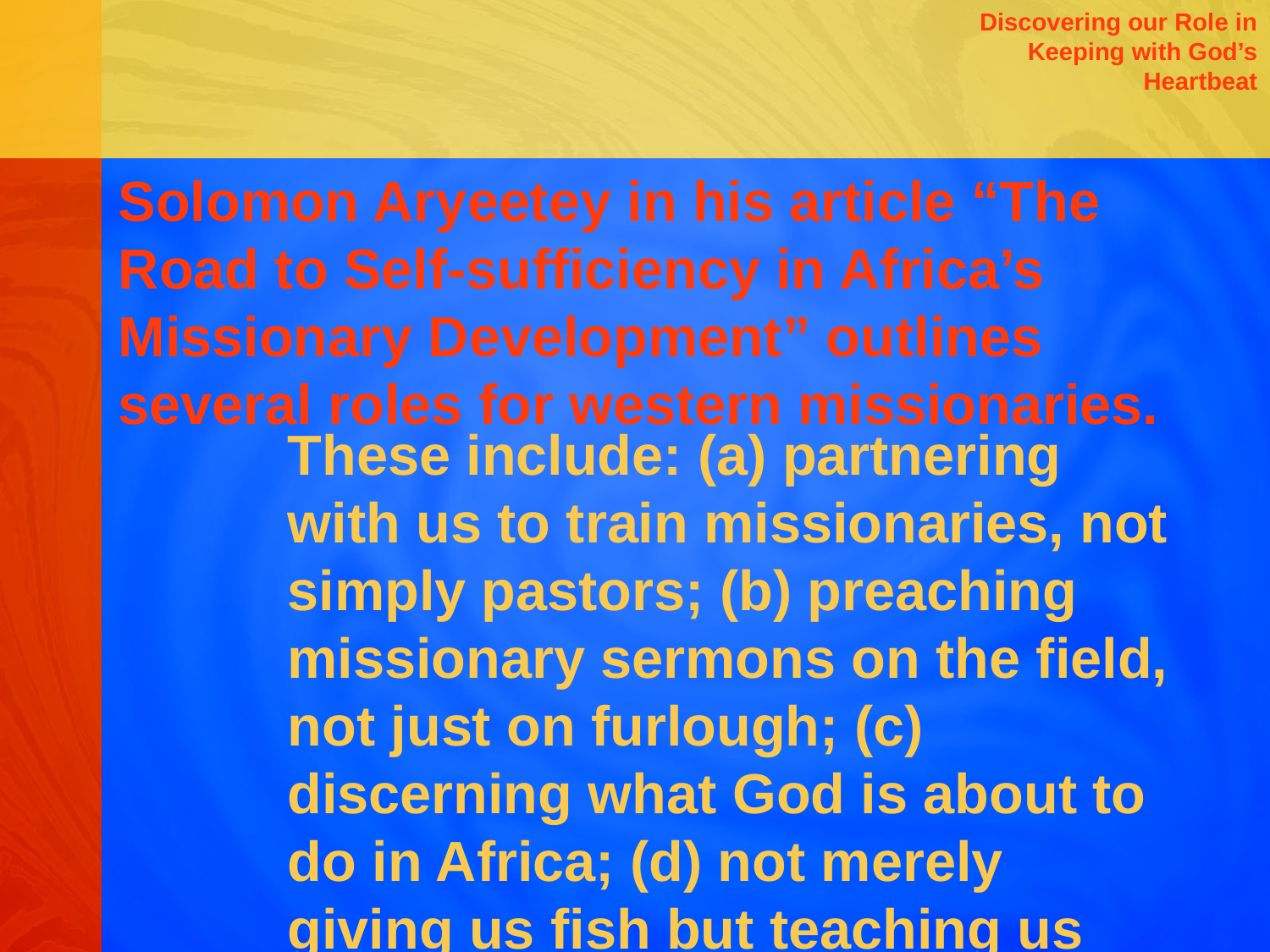

Discovering our Role in Keeping with God’s Heartbeat
Solomon Aryeetey in his article “The Road to Self-sufficiency in Africa’s Missionary Development” outlines several roles for western missionaries.
These include: (a) partnering with us to train missionaries, not simply pastors; (b) preaching missionary sermons on the field, not just on furlough; (c) discerning what God is about to do in Africa; (d) not merely giving us fish but teaching us how to fish.